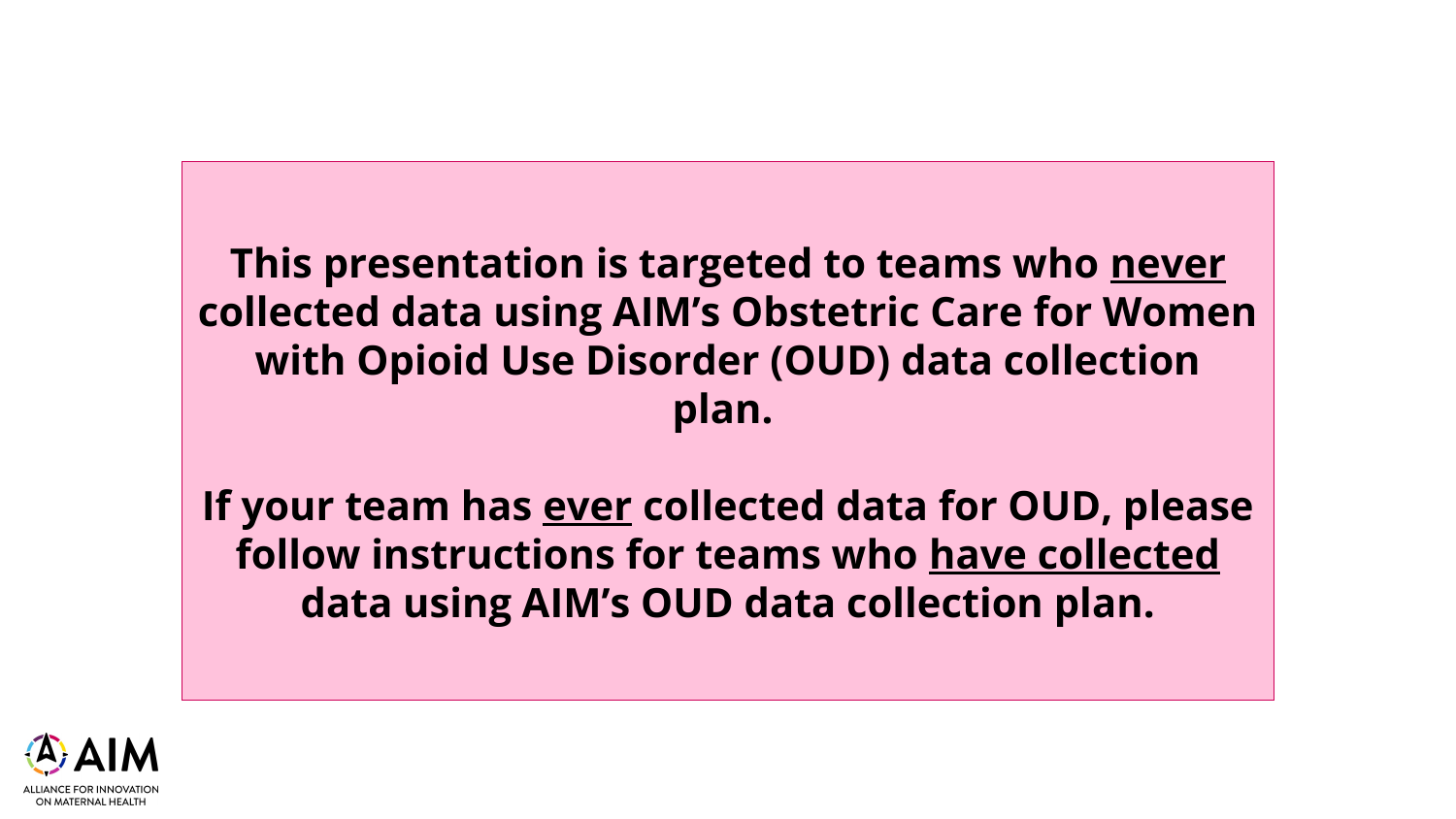

This presentation is targeted to teams who never collected data using AIM’s Obstetric Care for Women with Opioid Use Disorder (OUD) data collection plan.

If your team has ever collected data for OUD, please follow instructions for teams who have collected data using AIM’s OUD data collection plan.